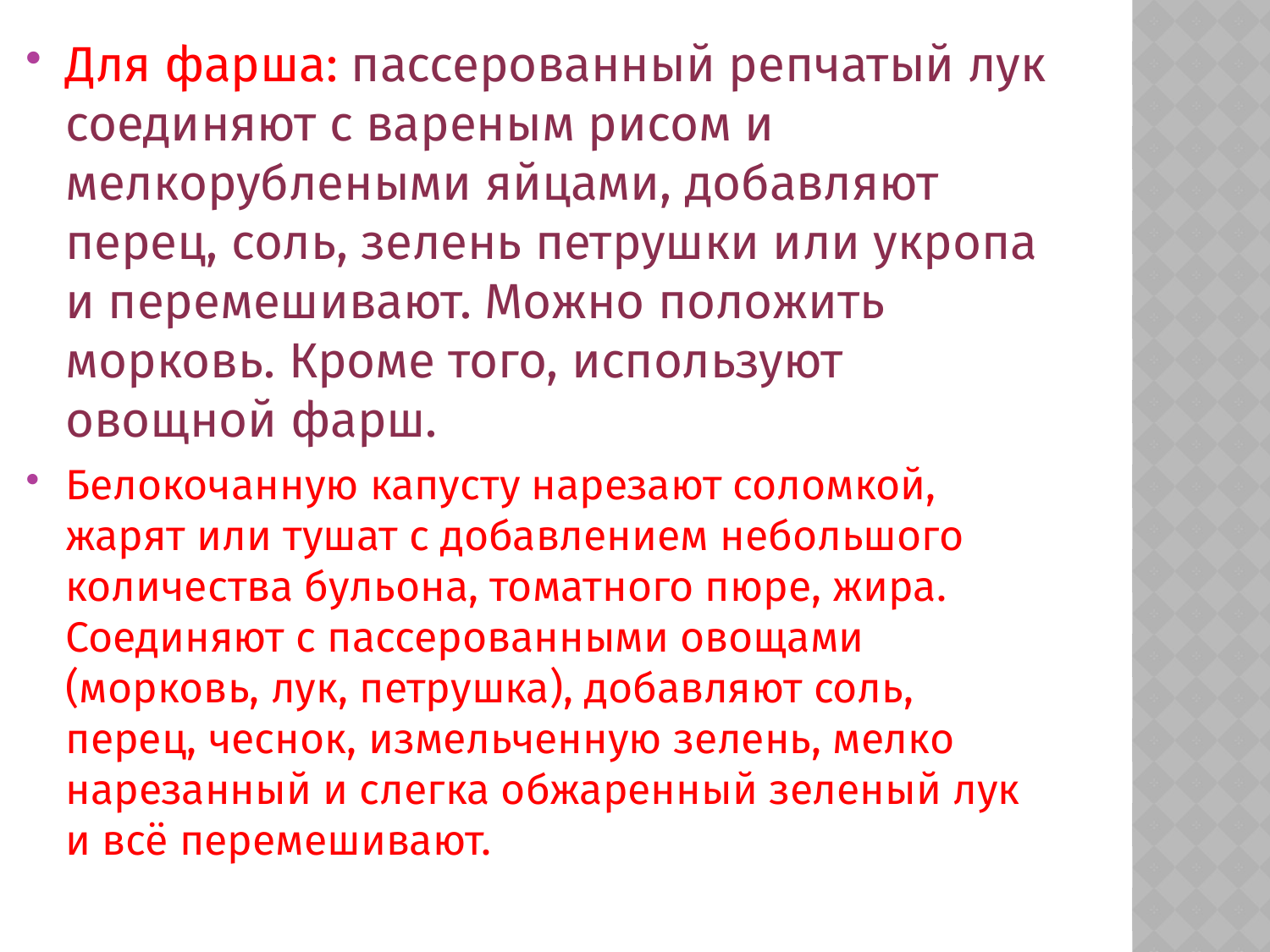

Для фарша: пассерованный репчатый лук соединяют с вареным рисом и мелкорублеными яйцами, добавляют перец, соль, зелень петрушки или укропа и перемешивают. Можно положить морковь. Кроме того, используют овощной фарш.
Белокочанную капусту нарезают соломкой, жарят или тушат с добавлением небольшого количества бульона, томатного пюре, жира. Соединяют с пассерованными овощами (морковь, лук, петрушка), добавляют соль, перец, чеснок, измельченную зелень, мелко нарезанный и слегка обжаренный зеленый лук и всё перемешивают.